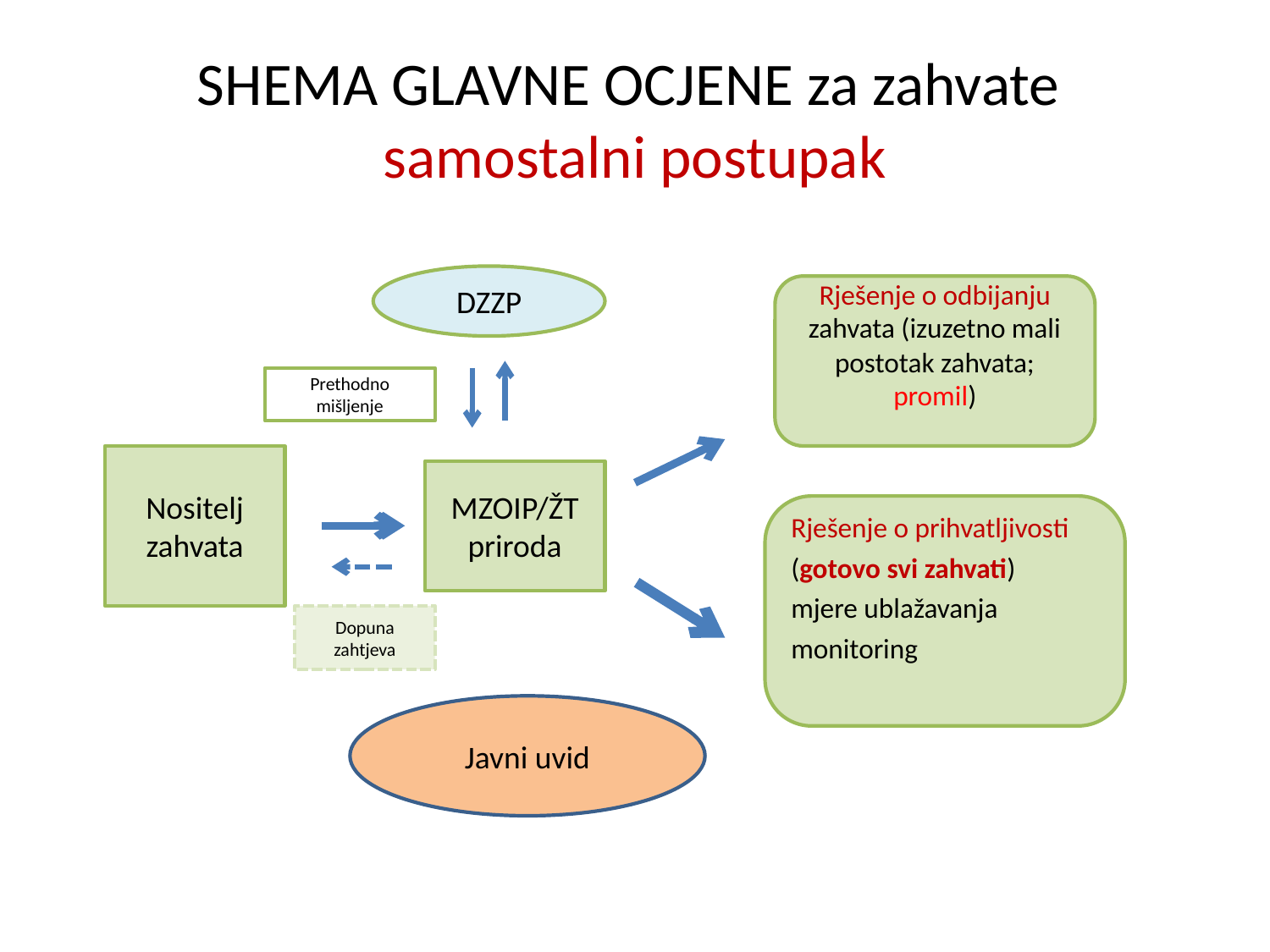

# SHEMA GLAVNE OCJENE za zahvate samostalni postupak

DZZP
Rješenje o odbijanju zahvata (izuzetno mali postotak zahvata; promil)

Prethodno mišljenje
Nositelj zahvata
MZOIP/ŽT
priroda
Rješenje o prihvatljivosti
(gotovo svi zahvati)
mjere ublažavanja
monitoring

Dopuna zahtjeva
Javni uvid